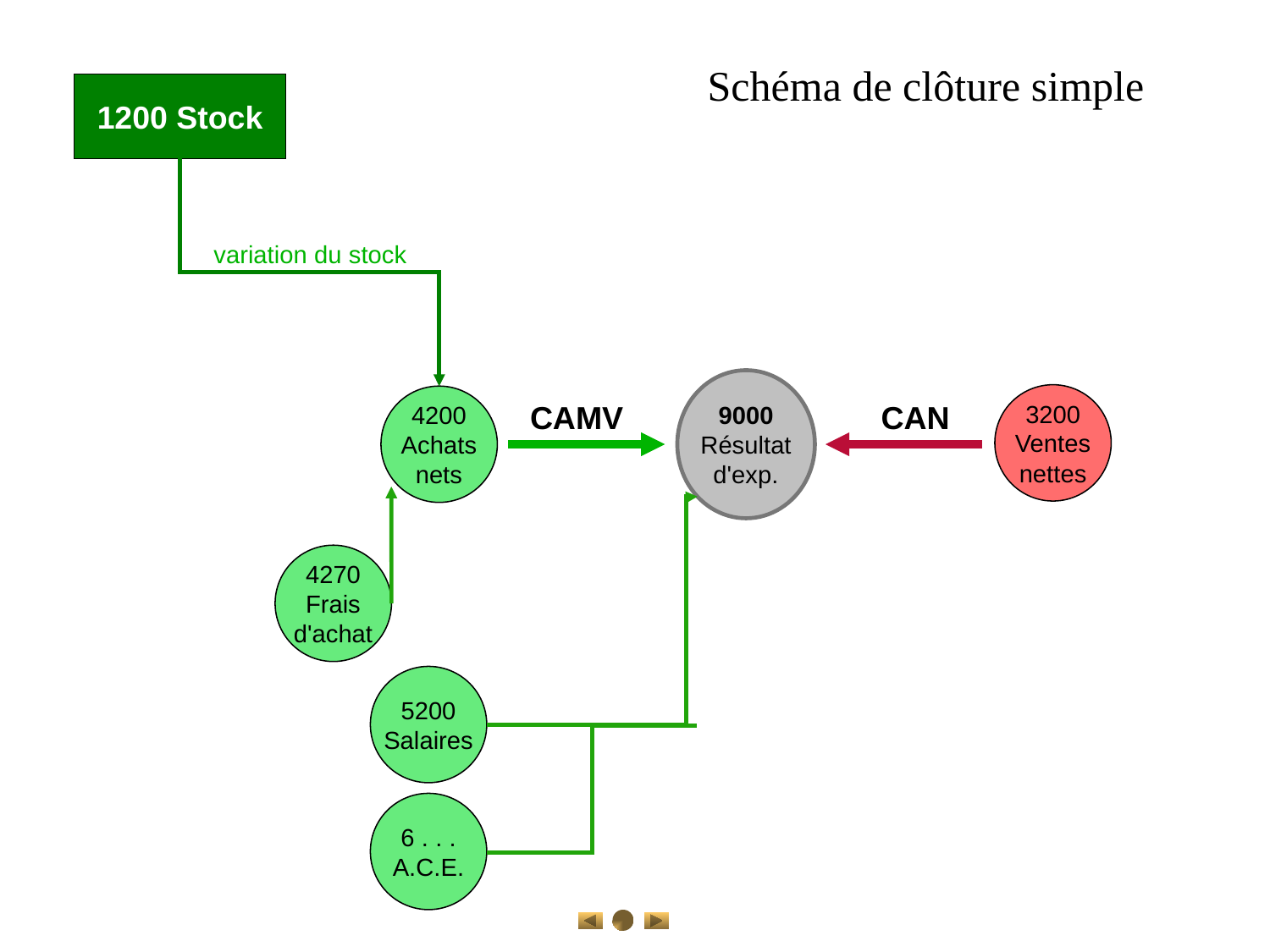

Schéma de clôture simple
1200 Stock
variation du stock
9000
Résultat
d'exp.
3200
Ventes
nettes
CAN
4200
Achats
nets
CAMV
4270
Frais
d'achat
5200
Salaires
6 . . .
A.C.E.